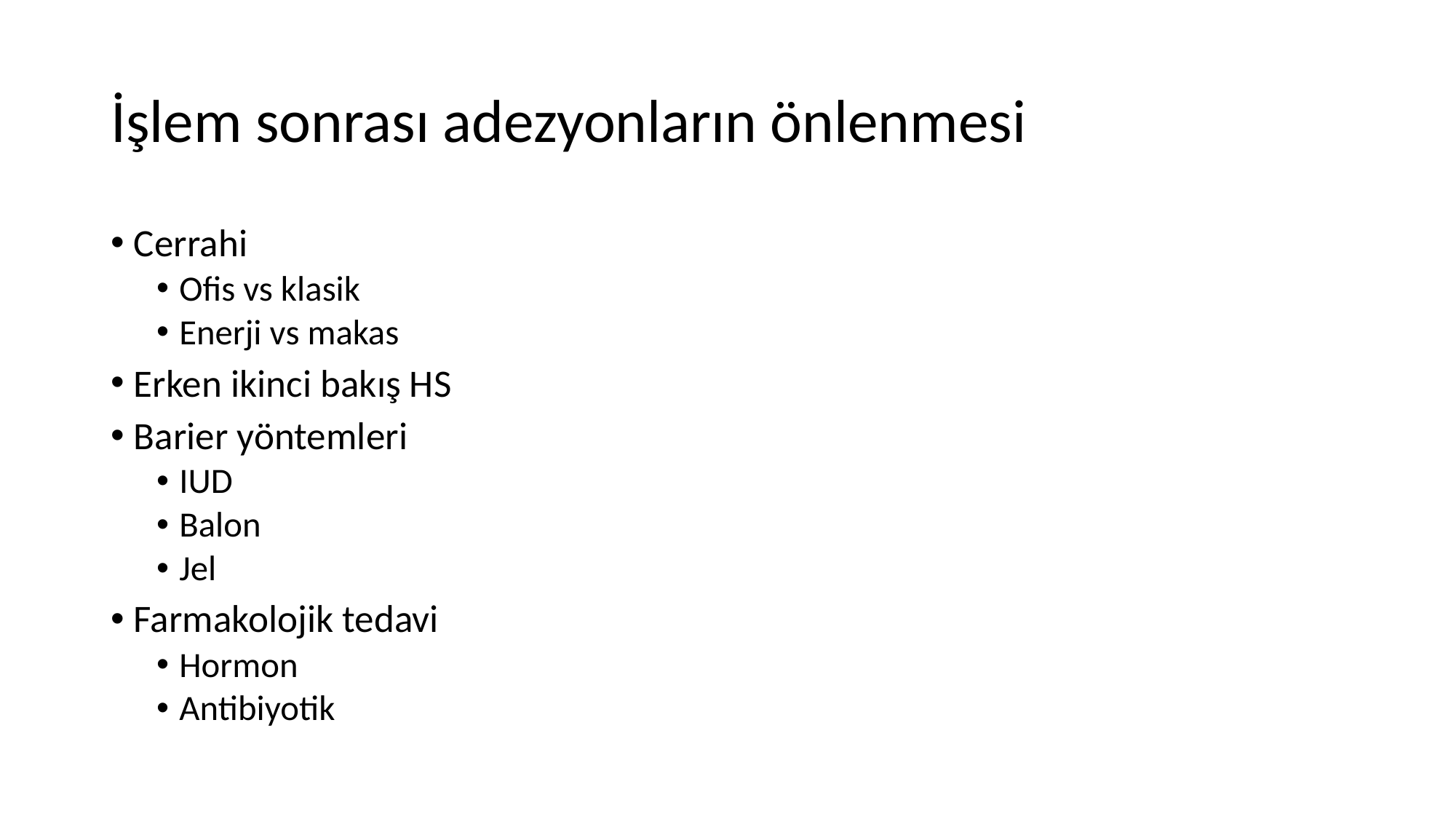

# İşlem sonrası adezyonların önlenmesi
Cerrahi
Ofis vs klasik
Enerji vs makas
Erken ikinci bakış HS
Barier yöntemleri
IUD
Balon
Jel
Farmakolojik tedavi
Hormon
Antibiyotik